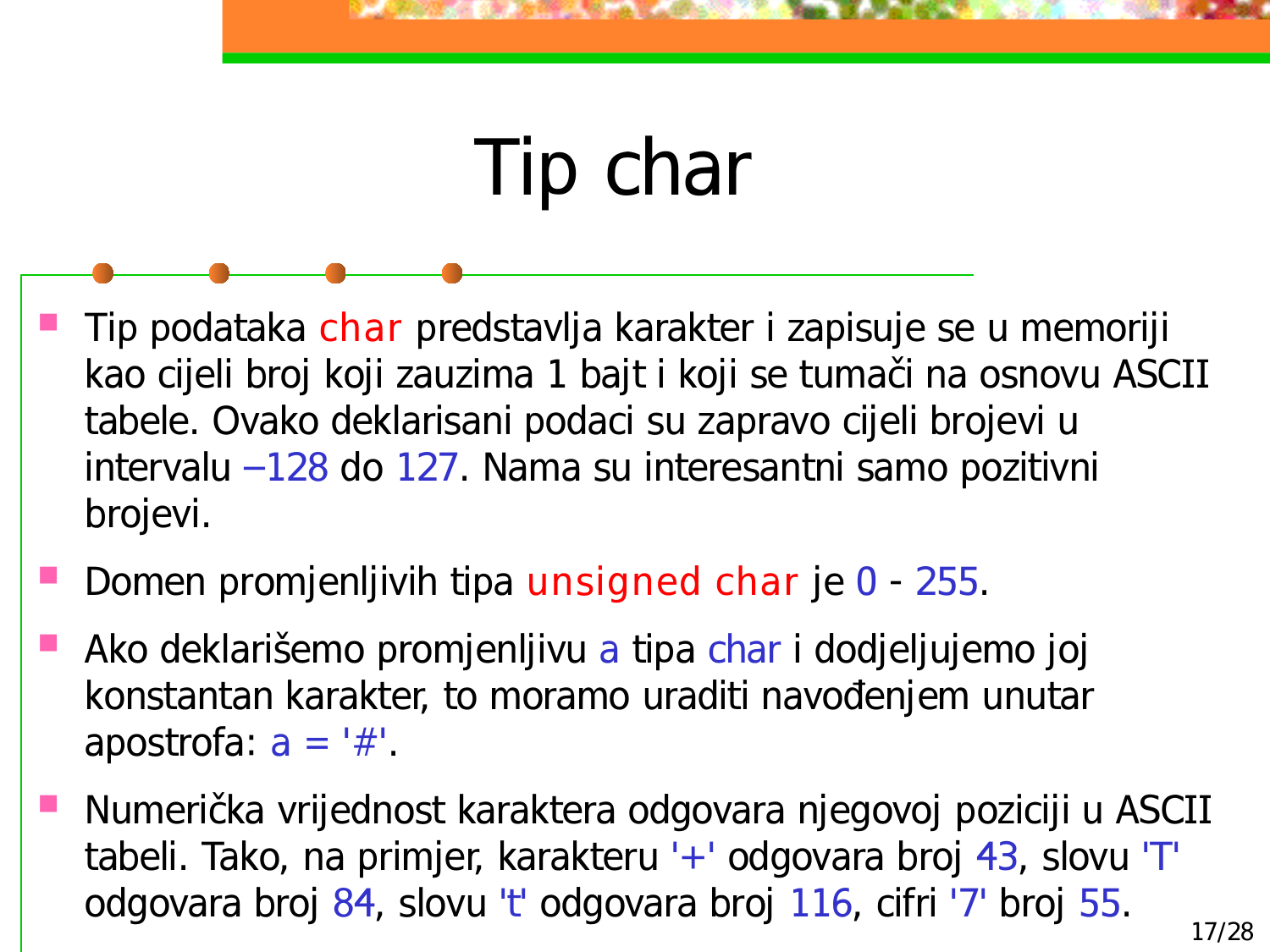

# Tip char
Tip podataka char predstavlja karakter i zapisuje se u memoriji kao cijeli broj koji zauzima 1 bajt i koji se tumači na osnovu ASCII tabele. Ovako deklarisani podaci su zapravo cijeli brojevi u intervalu –128 do 127. Nama su interesantni samo pozitivni brojevi.
Domen promjenljivih tipa unsigned char je 0 - 255.
Ako deklarišemo promjenljivu a tipa char i dodjeljujemo joj konstantan karakter, to moramo uraditi navođenjem unutar apostrofa: a = '#'.
Numerička vrijednost karaktera odgovara njegovoj poziciji u ASCII tabeli. Tako, na primjer, karakteru '+' odgovara broj 43, slovu 'T' odgovara broj 84, slovu 't' odgovara broj 116, cifri '7' broj 55.
17/28